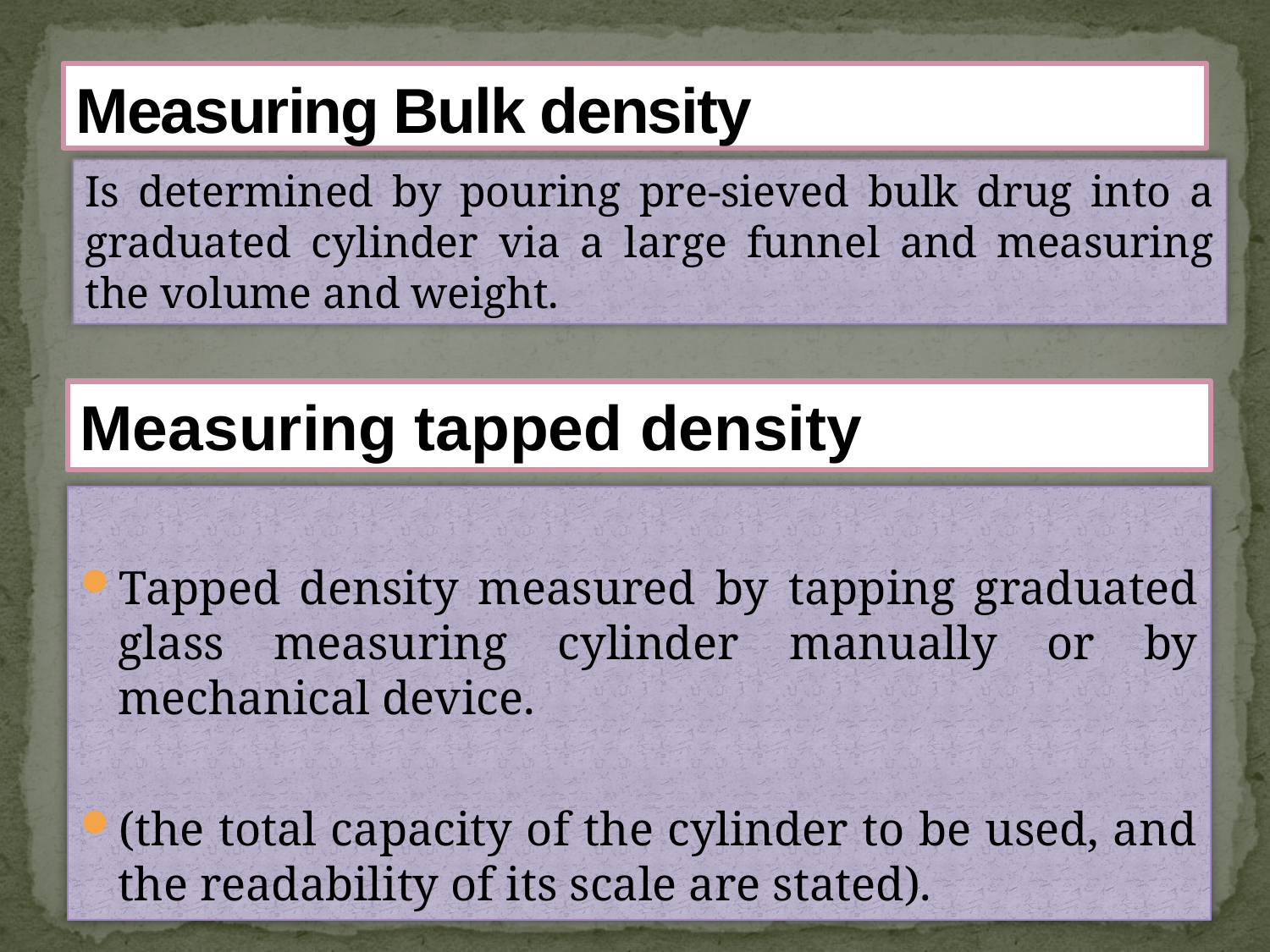

# Measuring Bulk density
Is determined by pouring pre-sieved bulk drug into a graduated cylinder via a large funnel and measuring the volume and weight.
Measuring tapped density

Tapped density measured by tapping graduated glass measuring cylinder manually or by mechanical device.

(the total capacity of the cylinder to be used, and the readability of its scale are stated).